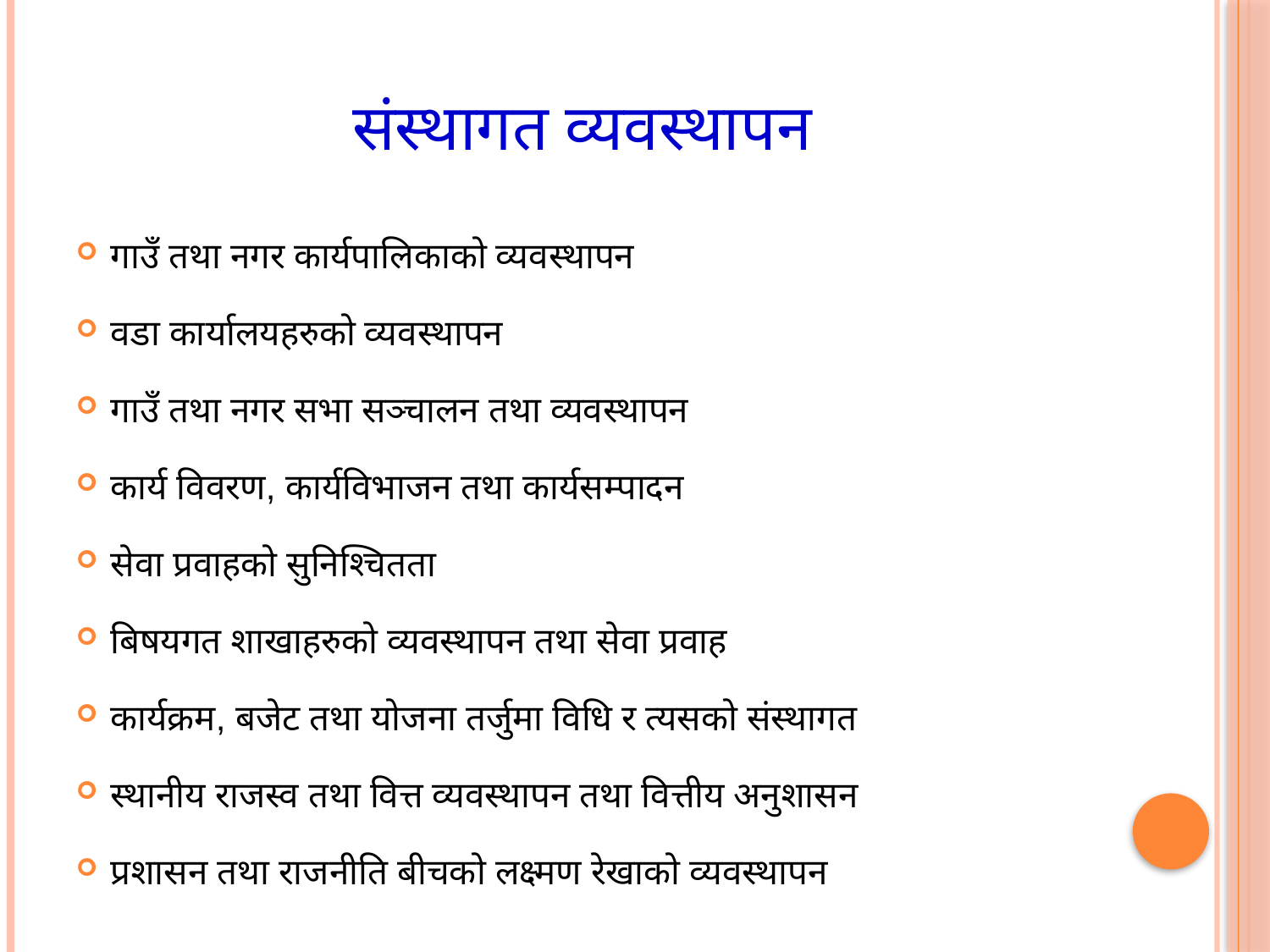

# संस्थागत व्यवस्थापन
गाउँ तथा नगर कार्यपालिकाको व्यवस्थापन
वडा कार्यालयहरुको व्यवस्थापन
गाउँ तथा नगर सभा सञ्चालन तथा व्यवस्थापन
कार्य विवरण, कार्यविभाजन तथा कार्यसम्पादन
सेवा प्रवाहको सुनिश्चितता
बिषयगत शाखाहरुको व्यवस्थापन तथा सेवा प्रवाह
कार्यक्रम, बजेट तथा योजना तर्जुमा विधि र त्यसको संस्थागत
स्थानीय राजस्व तथा वित्त व्यवस्थापन तथा वित्तीय अनुशासन
प्रशासन तथा राजनीति बीचको लक्ष्मण रेखाको व्यवस्थापन